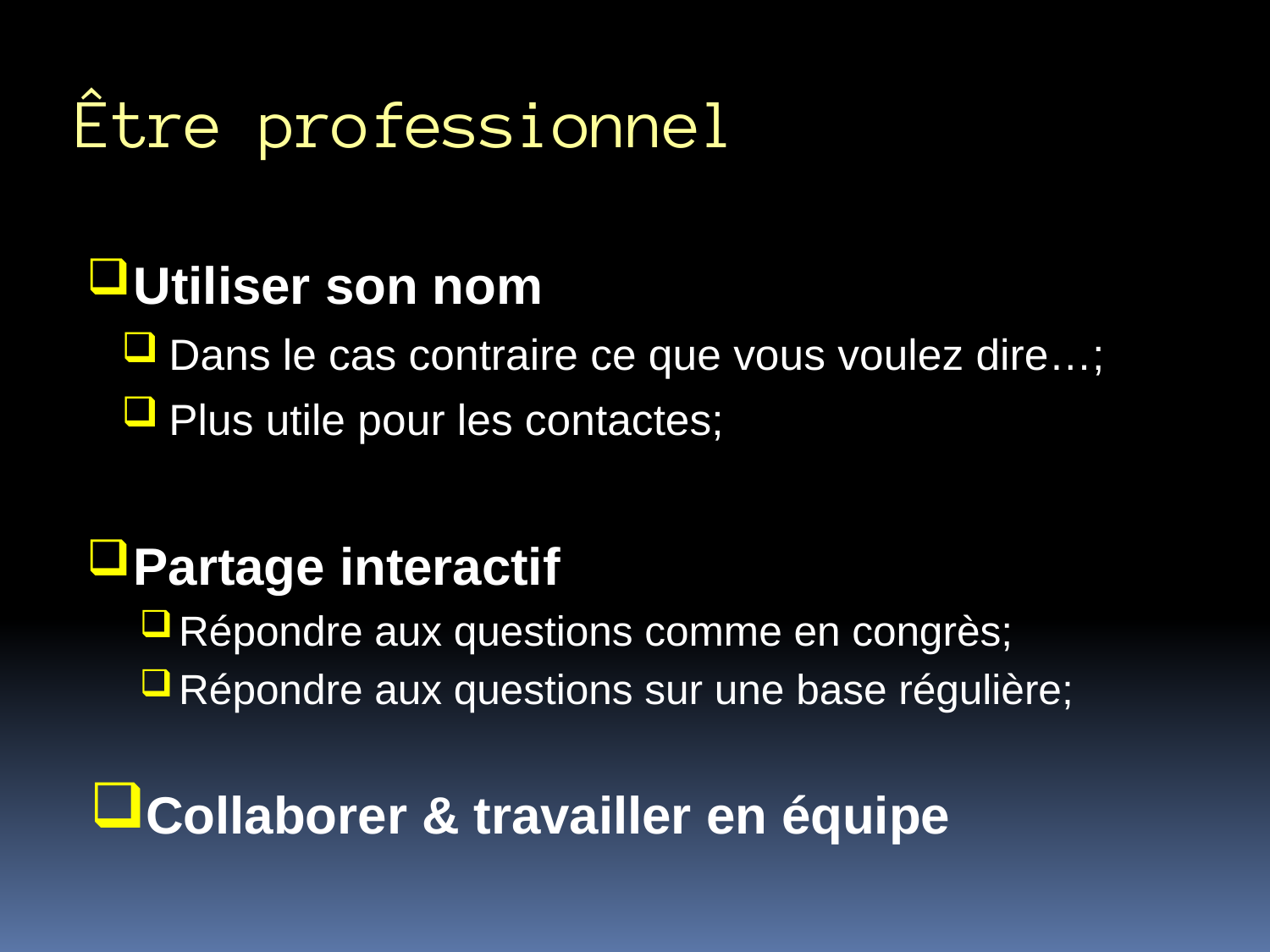

# Être professionnel
Utiliser son nom
Dans le cas contraire ce que vous voulez dire…;
Plus utile pour les contactes;

Partage interactif
Répondre aux questions comme en congrès;
Répondre aux questions sur une base régulière;

Collaborer & travailler en équipe